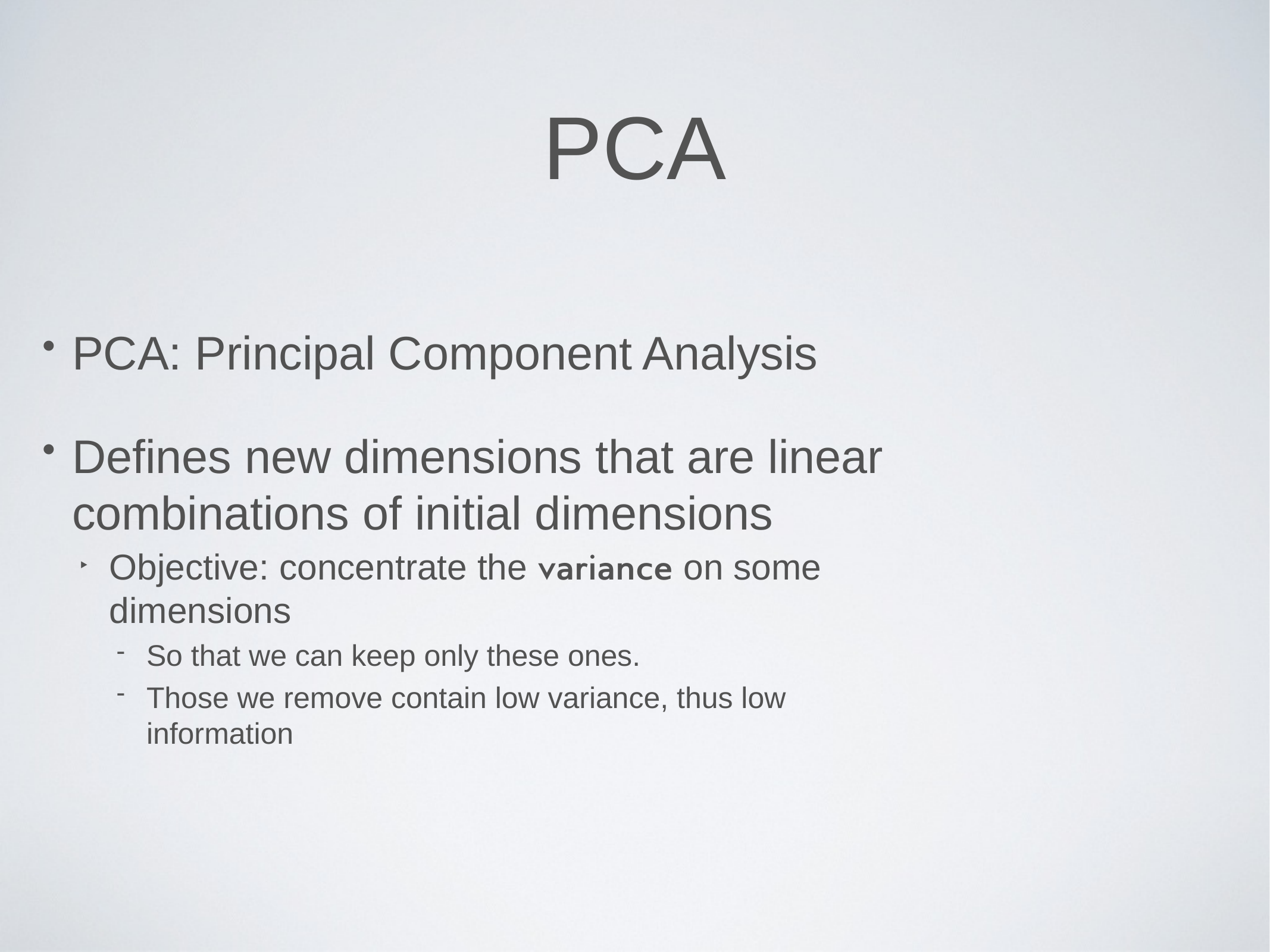

11
# PCa
PCA: Principal Component Analysis
Defines new dimensions that are linear combinations of initial dimensions
Objective: concentrate the variance on some dimensions
So that we can keep only these ones.
Those we remove contain low variance, thus low information